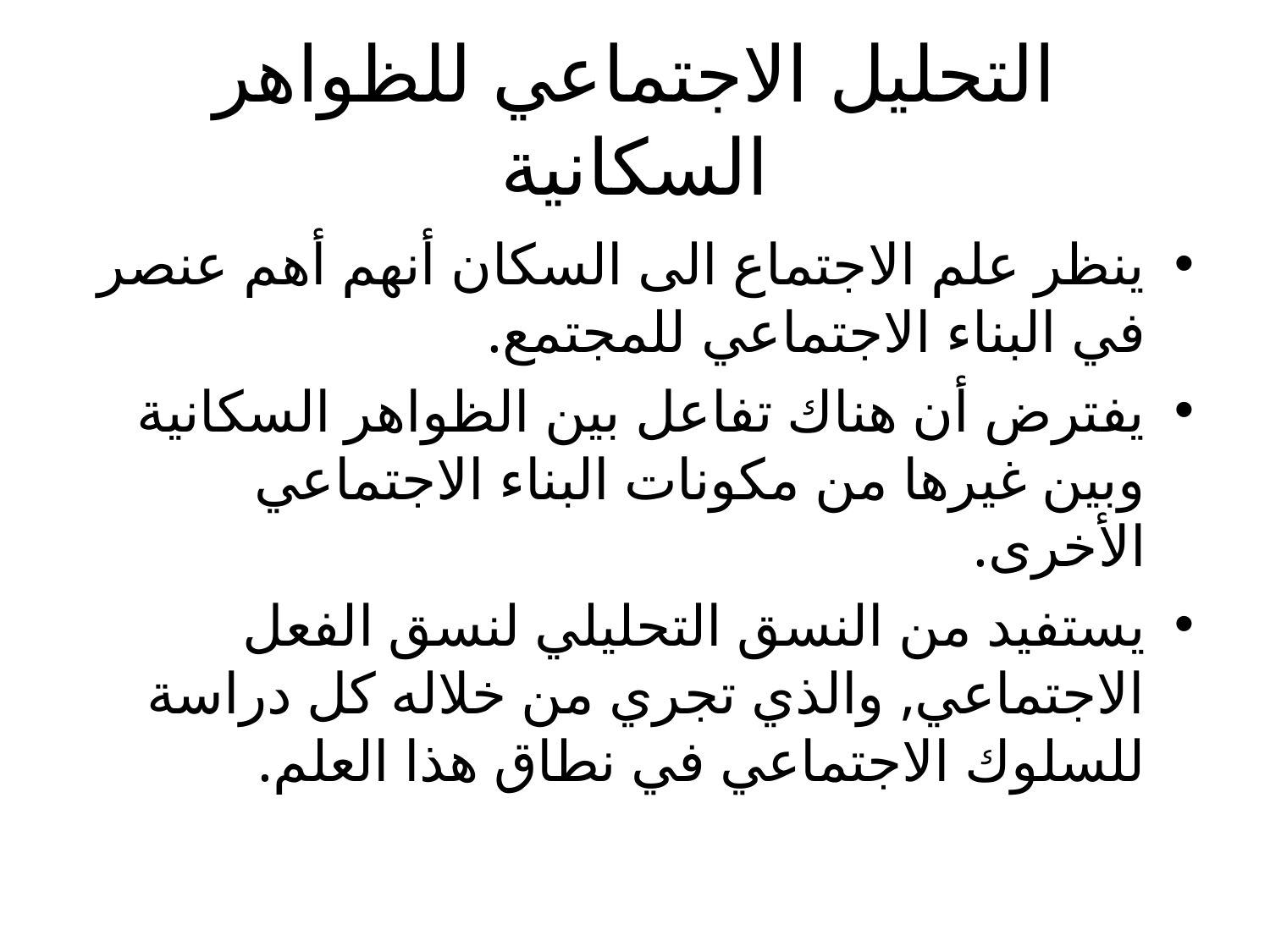

# التحليل الاجتماعي للظواهر السكانية
ينظر علم الاجتماع الى السكان أنهم أهم عنصر في البناء الاجتماعي للمجتمع.
يفترض أن هناك تفاعل بين الظواهر السكانية وبين غيرها من مكونات البناء الاجتماعي الأخرى.
يستفيد من النسق التحليلي لنسق الفعل الاجتماعي, والذي تجري من خلاله كل دراسة للسلوك الاجتماعي في نطاق هذا العلم.